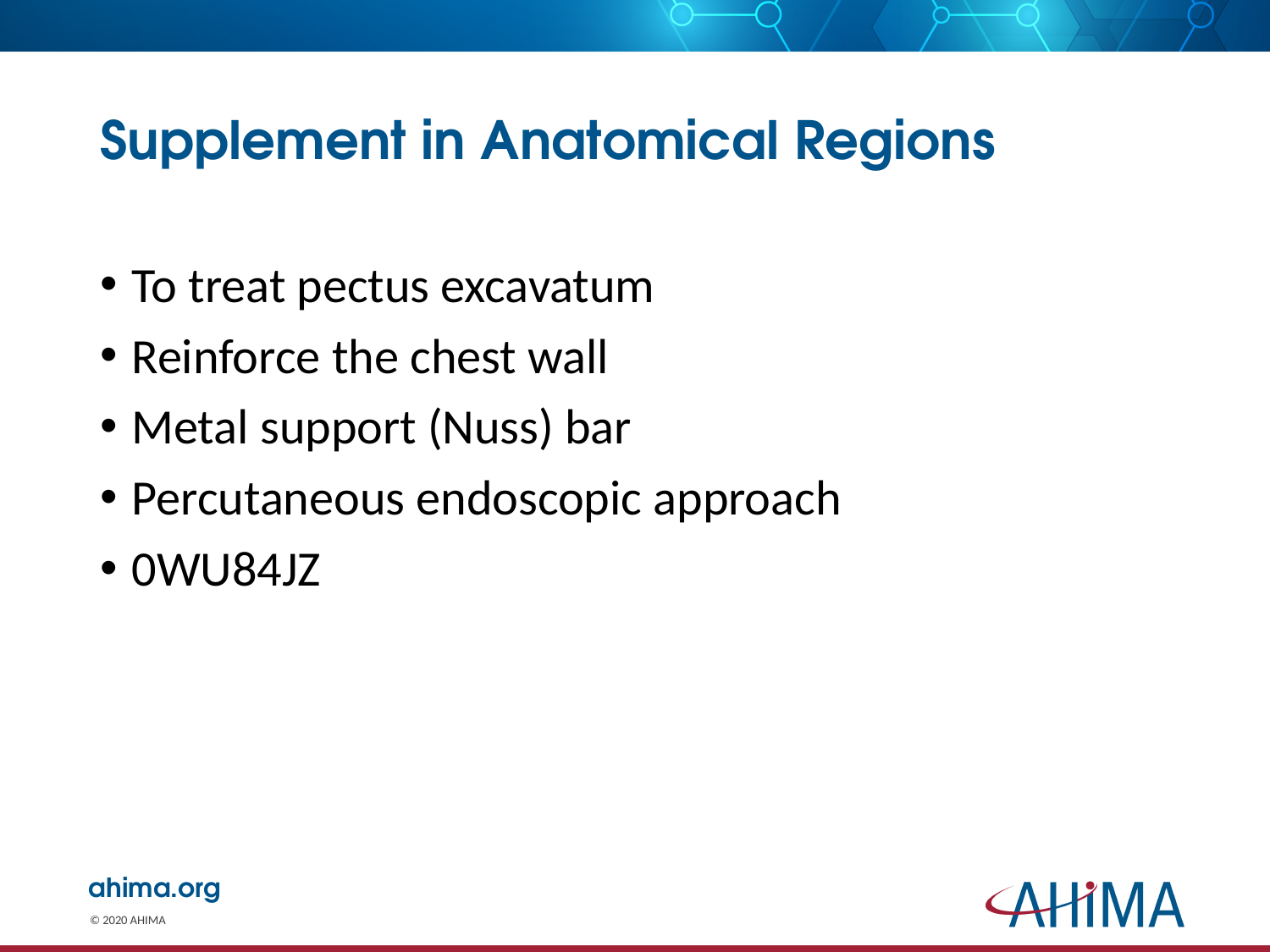

# Supplement in Anatomical Regions
To treat pectus excavatum
Reinforce the chest wall
Metal support (Nuss) bar
Percutaneous endoscopic approach
0WU84JZ